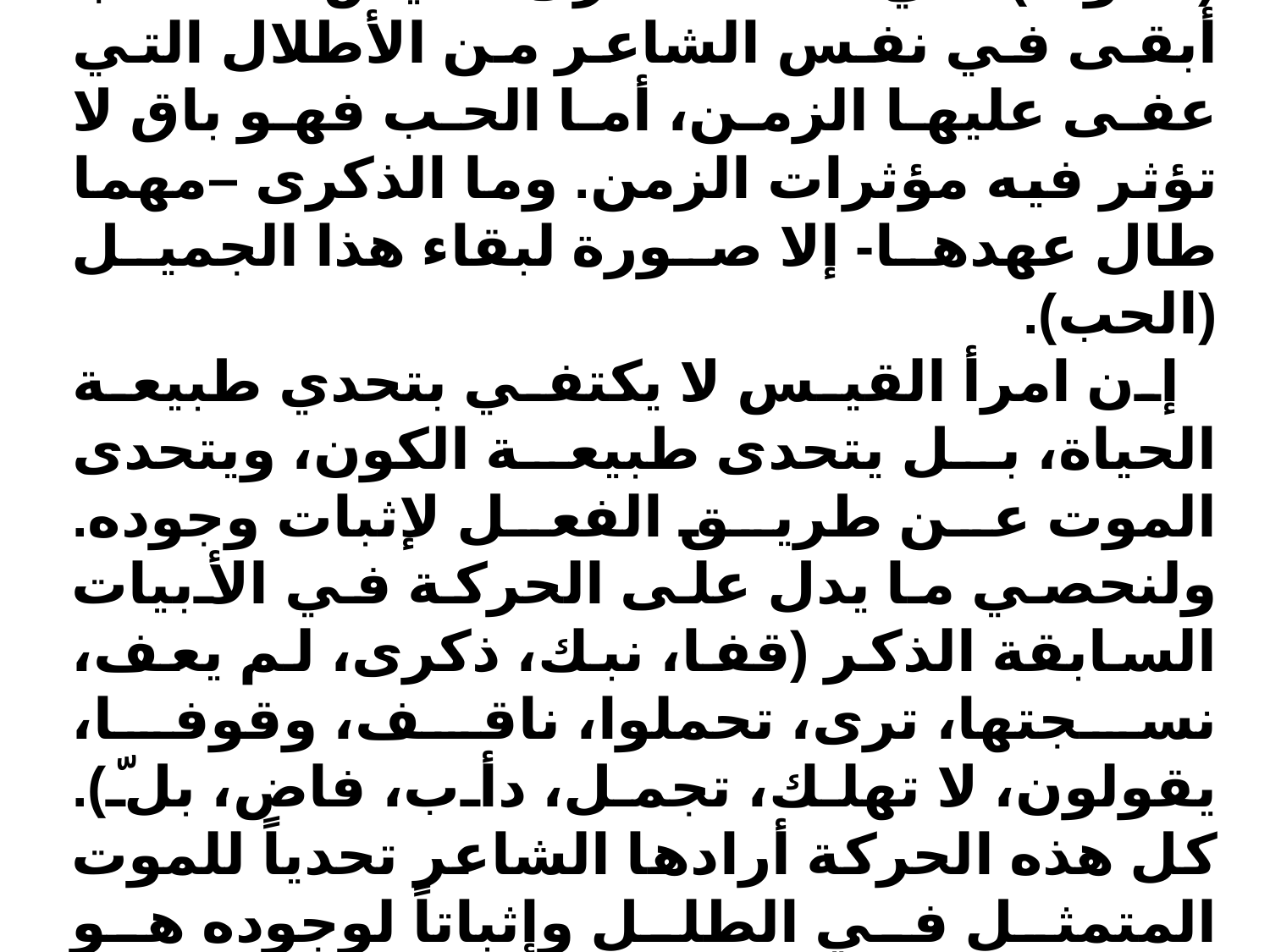

لقد انتصر الجميل (الحياة) على الجليل (الموت) في معلقة امرئ القيس. فالحب أبقى في نفس الشاعر من الأطلال التي عفى عليها الزمن، أما الحب فهو باق لا تؤثر فيه مؤثرات الزمن. وما الذكرى –مهما طال عهدها- إلا صورة لبقاء هذا الجميل (الحب).
إن امرأ القيس لا يكتفي بتحدي طبيعة الحياة، بل يتحدى طبيعة الكون، ويتحدى الموت عن طريق الفعل لإثبات وجوده. ولنحصي ما يدل على الحركة في الأبيات السابقة الذكر (قفا، نبك، ذكرى، لم يعف، نسجتها، ترى، تحملوا، ناقف، وقوفا، يقولون، لا تهلك، تجمل، دأب، فاض، بلّ). كل هذه الحركة أرادها الشاعر تحدياً للموت المتمثل في الطلل وإثباتاً لوجوده هو (الحياة) أمام الموت (الطلل).